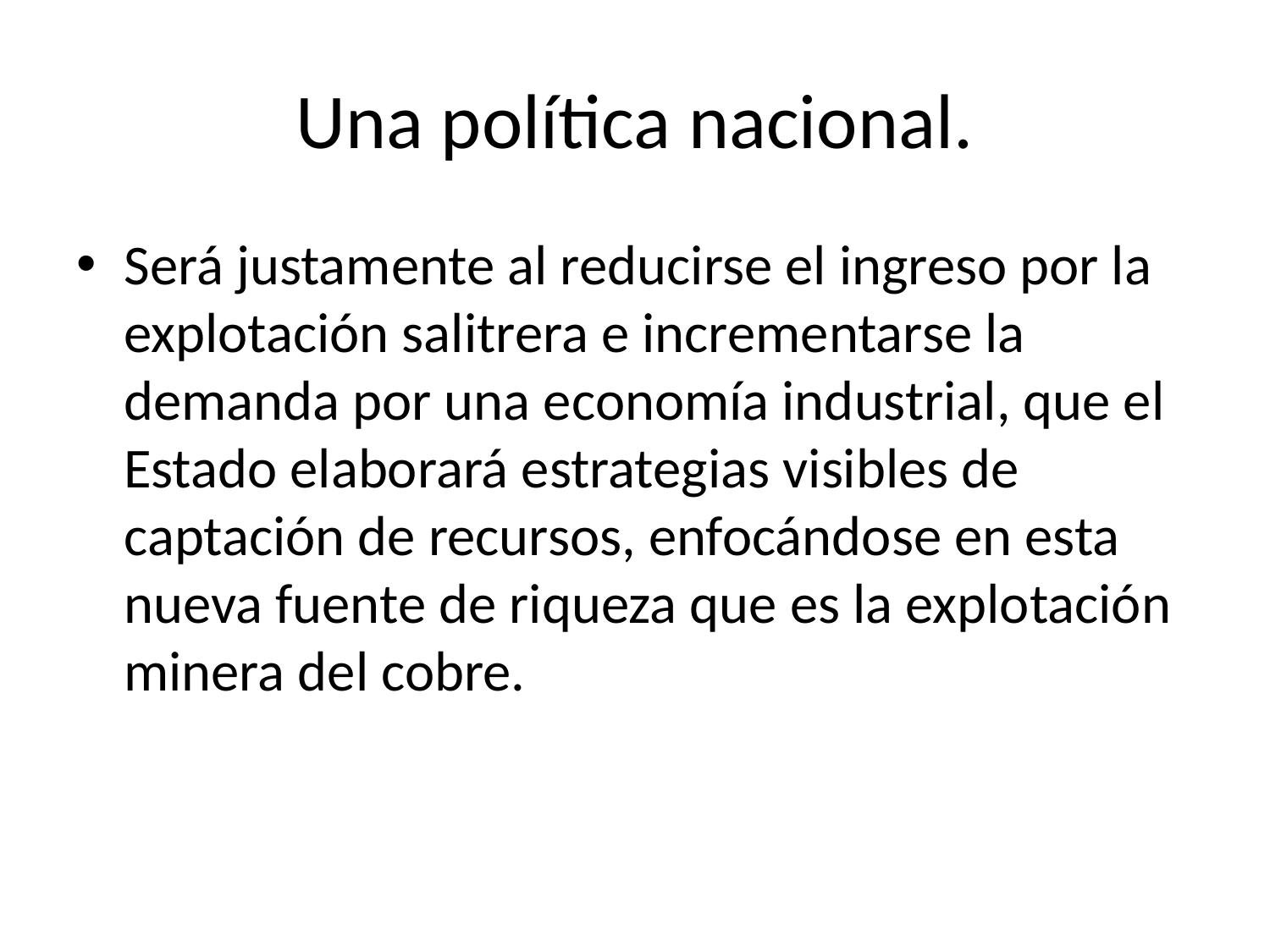

# Una política nacional.
Será justamente al reducirse el ingreso por la explotación salitrera e incrementarse la demanda por una economía industrial, que el Estado elaborará estrategias visibles de captación de recursos, enfocándose en esta nueva fuente de riqueza que es la explotación minera del cobre.